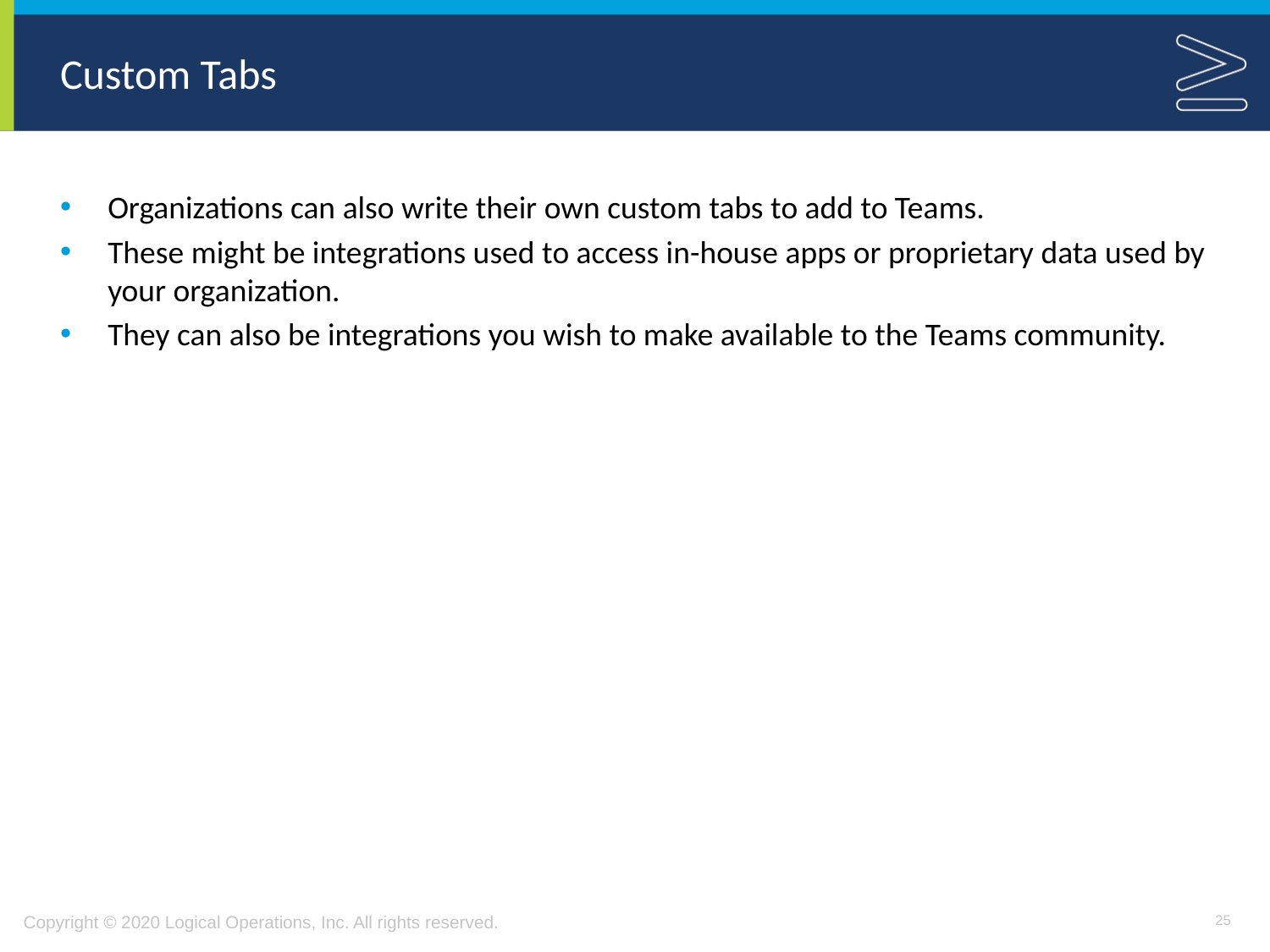

# Custom Tabs
Organizations can also write their own custom tabs to add to Teams.
These might be integrations used to access in-house apps or proprietary data used by your organization.
They can also be integrations you wish to make available to the Teams community.
25